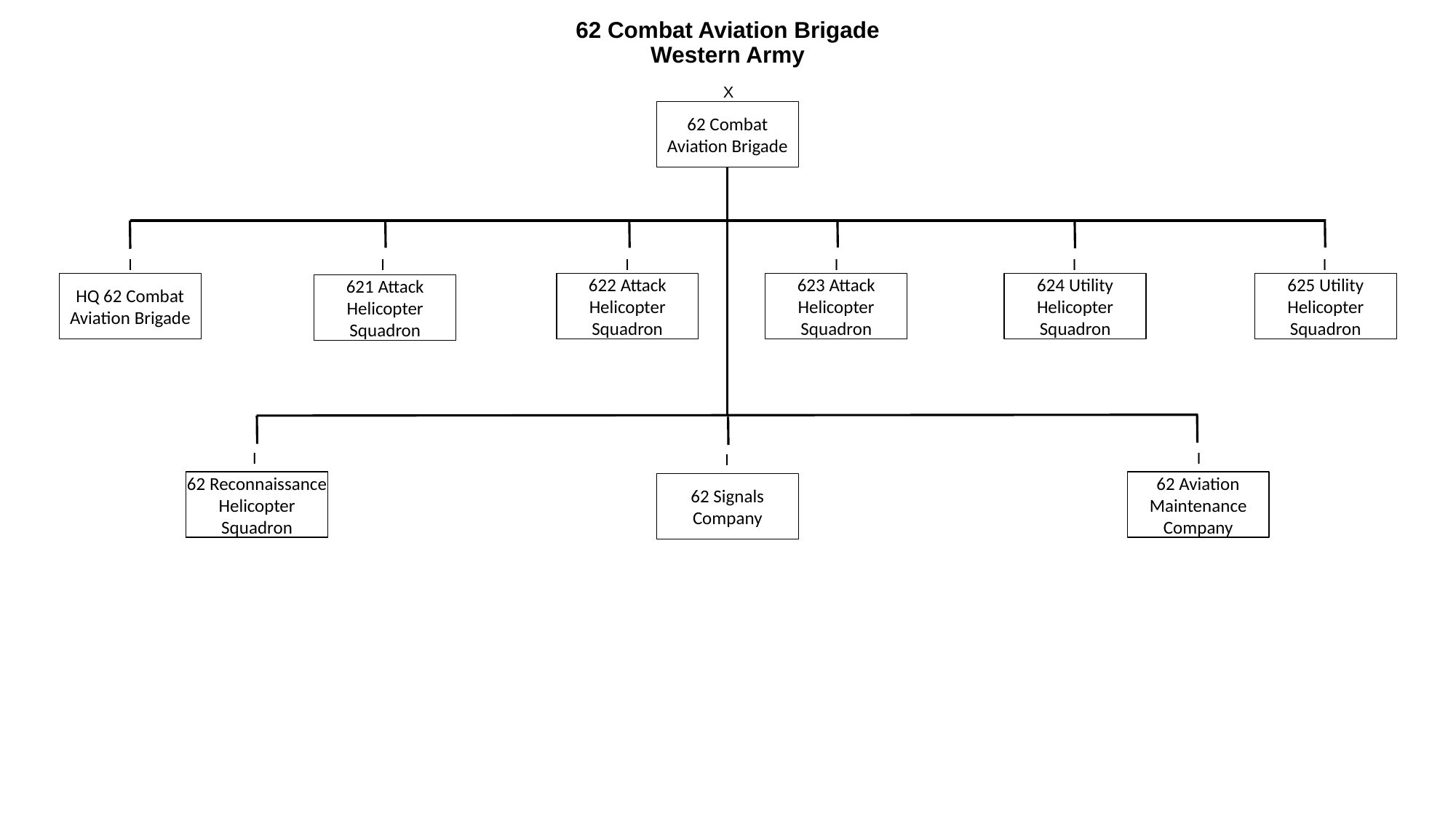

# 62 Combat Aviation Brigade Western Army
X
62 Combat Aviation Brigade
I
I
I
I
I
I
HQ 62 Combat Aviation Brigade
622 Attack Helicopter Squadron
623 Attack Helicopter Squadron
624 Utility Helicopter Squadron
625 Utility Helicopter Squadron
621 Attack Helicopter Squadron
I
I
I
62 Reconnaissance Helicopter Squadron
62 Aviation Maintenance Company
62 Signals Company